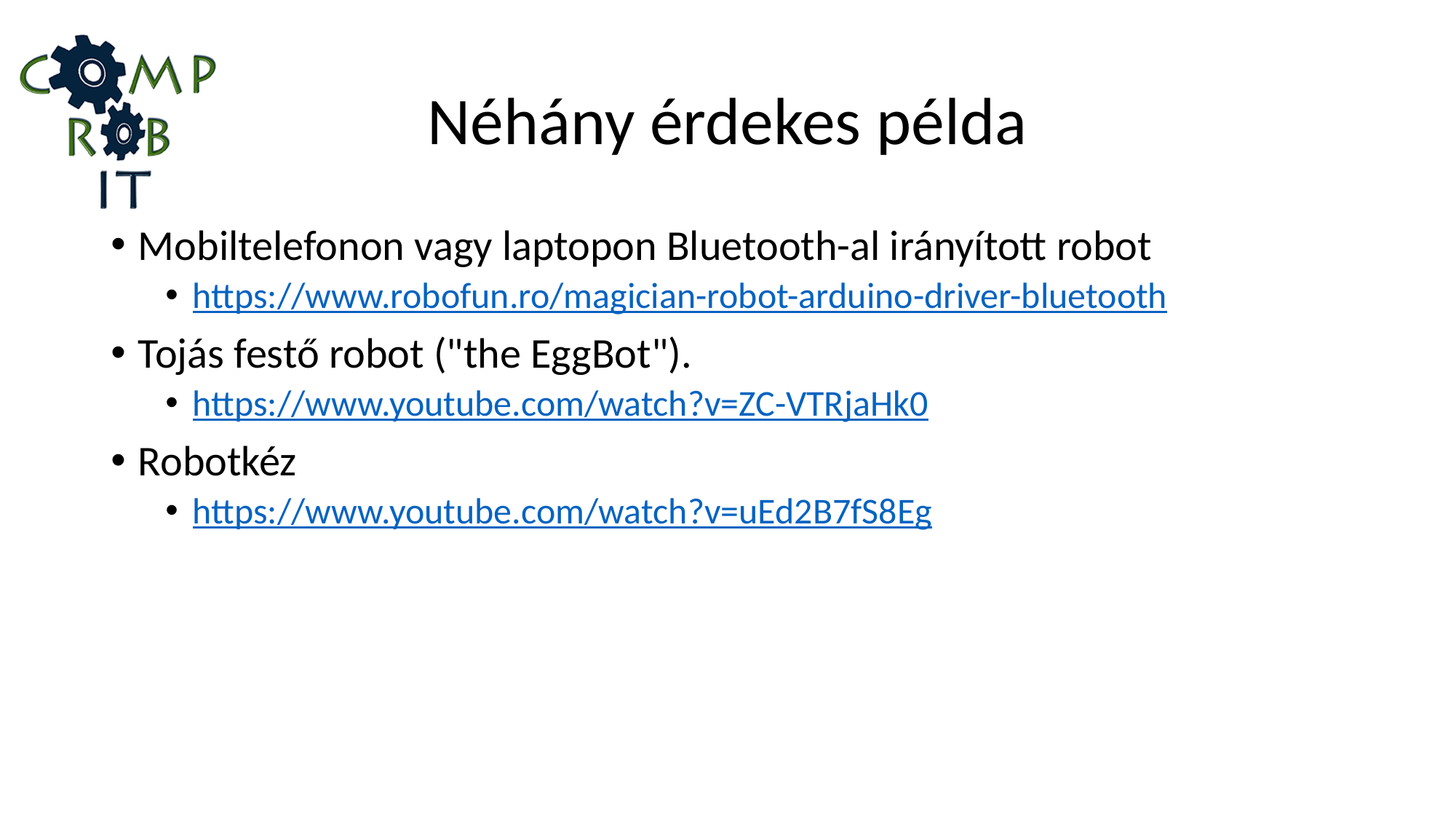

# Néhány érdekes példa
Mobiltelefonon vagy laptopon Bluetooth-al irányított robot
https://www.robofun.ro/magician-robot-arduino-driver-bluetooth
Tojás festő robot ("the EggBot").
https://www.youtube.com/watch?v=ZC-VTRjaHk0
Robotkéz
https://www.youtube.com/watch?v=uEd2B7fS8Eg